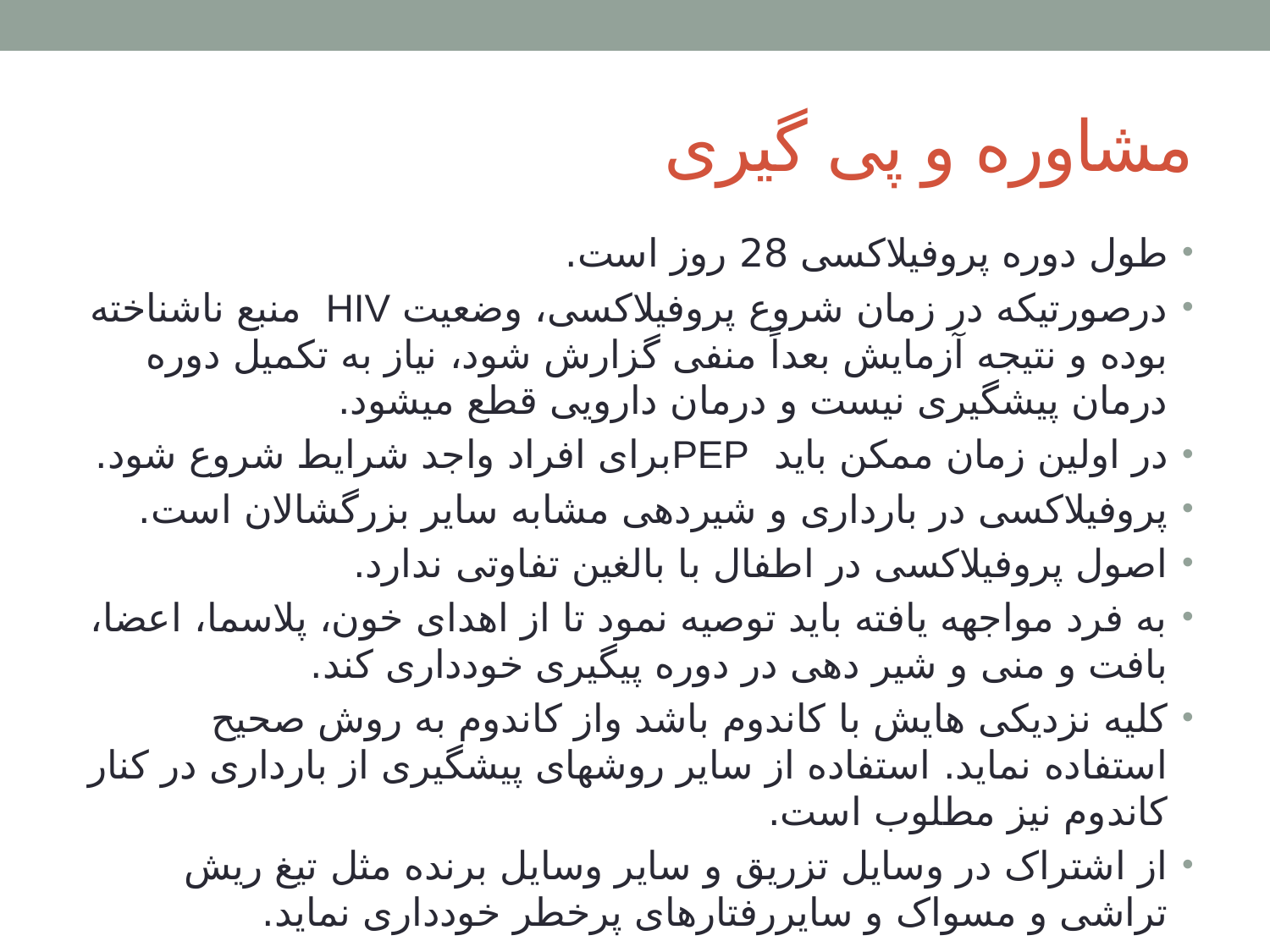

# مشاوره و پی گیری
طول دوره پروفیلاکسی 28 روز است.
درصورتیکه در زمان شروع پروفیلاکسی، وضعیت HIV  منبع ناشناخته بوده و نتیجه آزمایش بعداً منفی گزارش شود، نیاز به تکمیل دوره درمان پیشگیری نیست و درمان دارویی قطع میشود.
در اولین زمان ممکن باید  PEPبرای افراد واجد شرایط شروع شود.
پروفیلاکسی در بارداری و شیردهی مشابه سایر بزرگشالان است.
اصول پروفیلاکسی در اطفال با بالغین تفاوتی ندارد.
به فرد مواجهه یافته باید توصیه نمود تا از اهدای خون، پلاسما، اعضا، بافت و منی و شیر دهی در دوره پیگیری خودداری کند.
کلیه نزدیکی هایش با کاندوم باشد واز کاندوم به روش صحیح استفاده نماید. استفاده از سایر روشهای پیشگیری از بارداری در کنار کاندوم نیز مطلوب است.
از اشتراک در وسایل تزریق و سایر وسایل برنده مثل تیغ ریش تراشی و مسواک و سایررفتارهای پرخطر خودداری نماید.